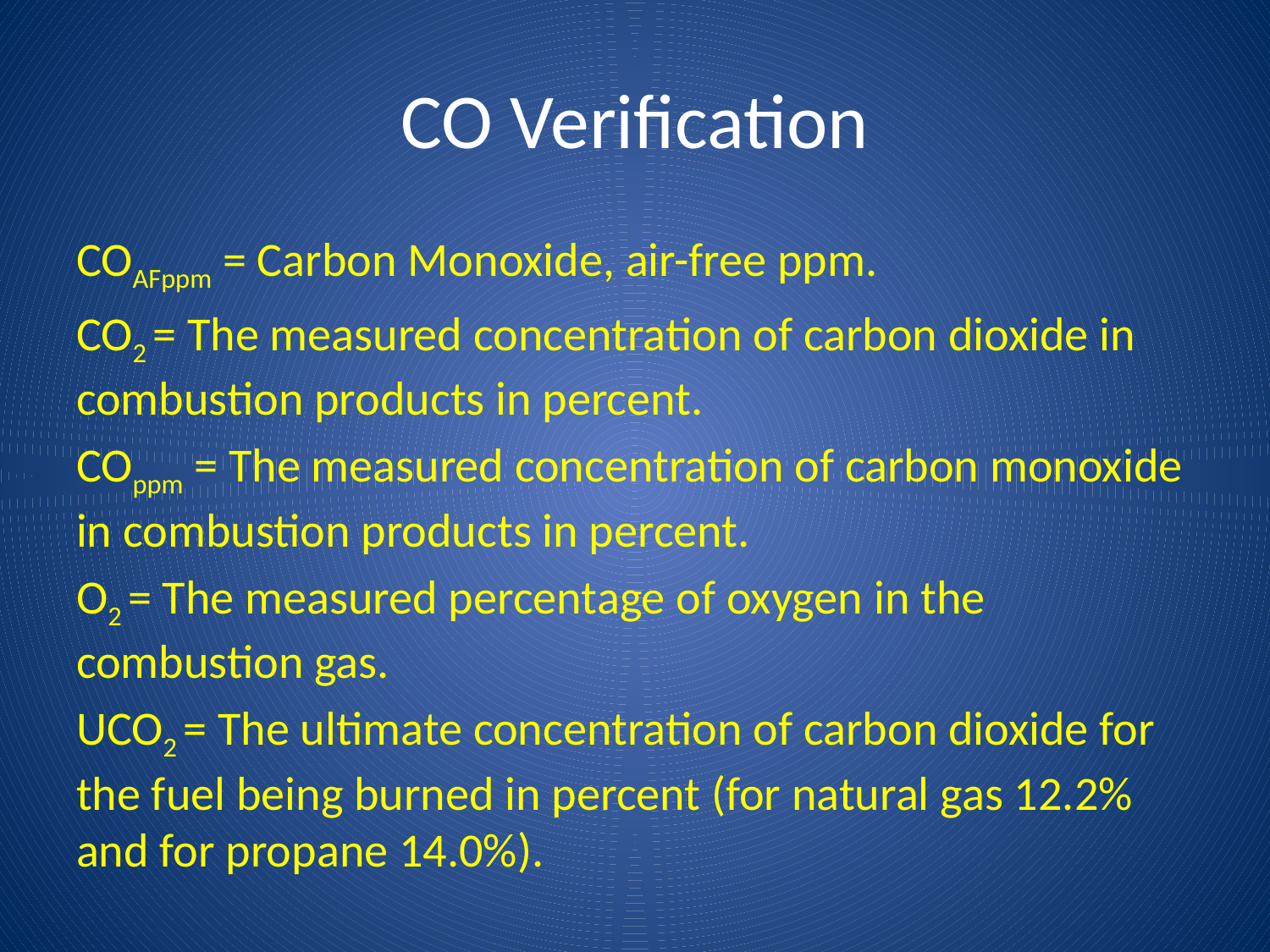

# CO Verification
COAFppm = Carbon Monoxide, air-free ppm.
CO2 = The measured concentration of carbon dioxide in combustion products in percent.
COppm = The measured concentration of carbon monoxide in combustion products in percent.
O2 = The measured percentage of oxygen in the combustion gas.
UCO2 = The ultimate concentration of carbon dioxide for the fuel being burned in percent (for natural gas 12.2% and for propane 14.0%).